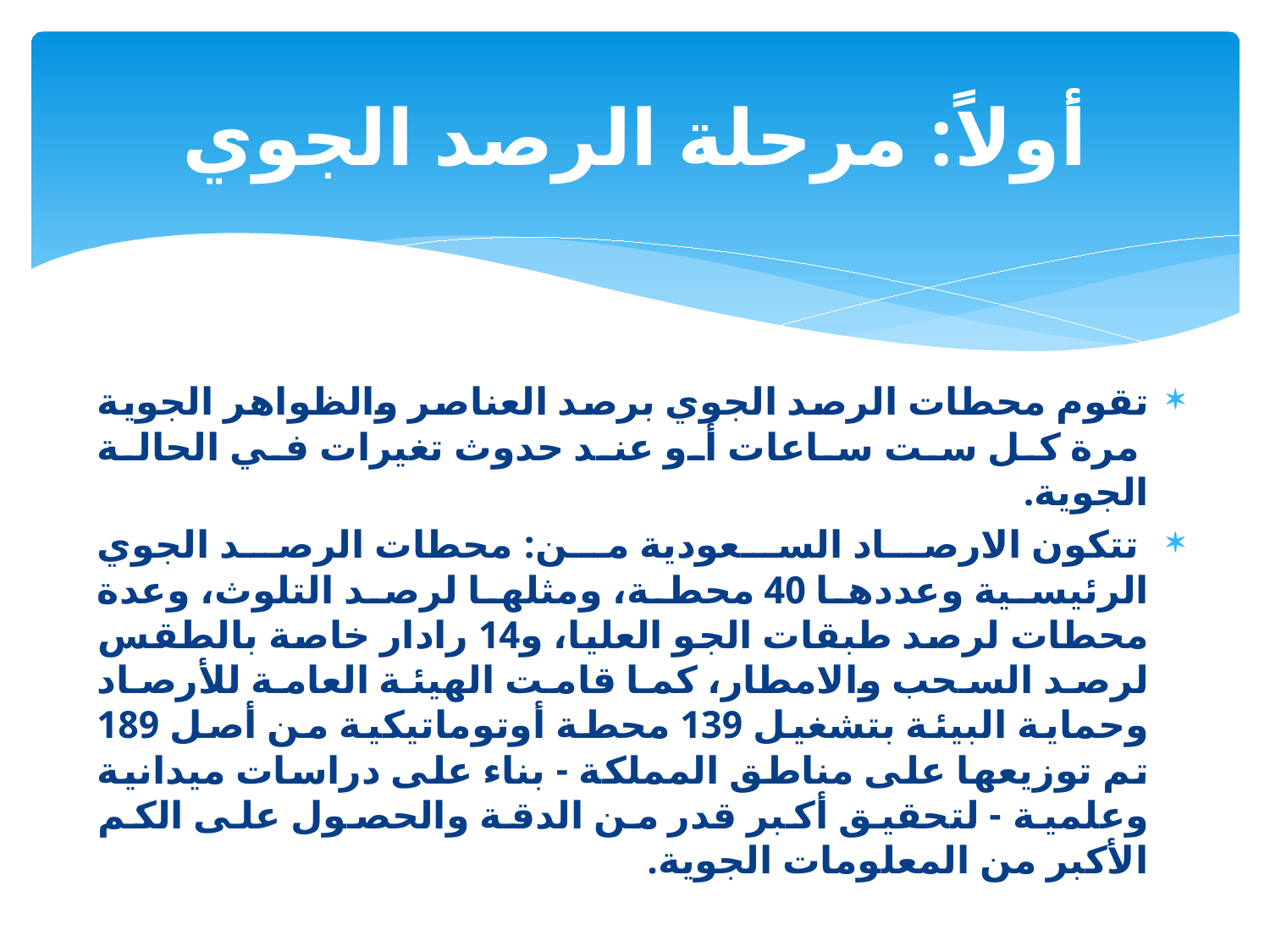

# أولاً: مرحلة الرصد الجوي
تقوم محطات الرصد الجوي برصد العناصر والظواهر الجوية  مرة كل ست ساعات أو عند حدوث تغيرات في الحالة الجوية.
 تتكون الارصاد السعودية من: محطات الرصد الجوي الرئيسية وعددها 40 محطة، ومثلها لرصد التلوث، وعدة محطات لرصد طبقات الجو العليا، و14 رادار خاصة بالطقس لرصد السحب والامطار، كما قامت الهيئة العامة للأرصاد وحماية البيئة بتشغيل 139 محطة أوتوماتيكية من أصل 189 تم توزيعها على مناطق المملكة - بناء على دراسات ميدانية وعلمية - لتحقيق أكبر قدر من الدقة والحصول على الكم الأكبر من المعلومات الجوية.